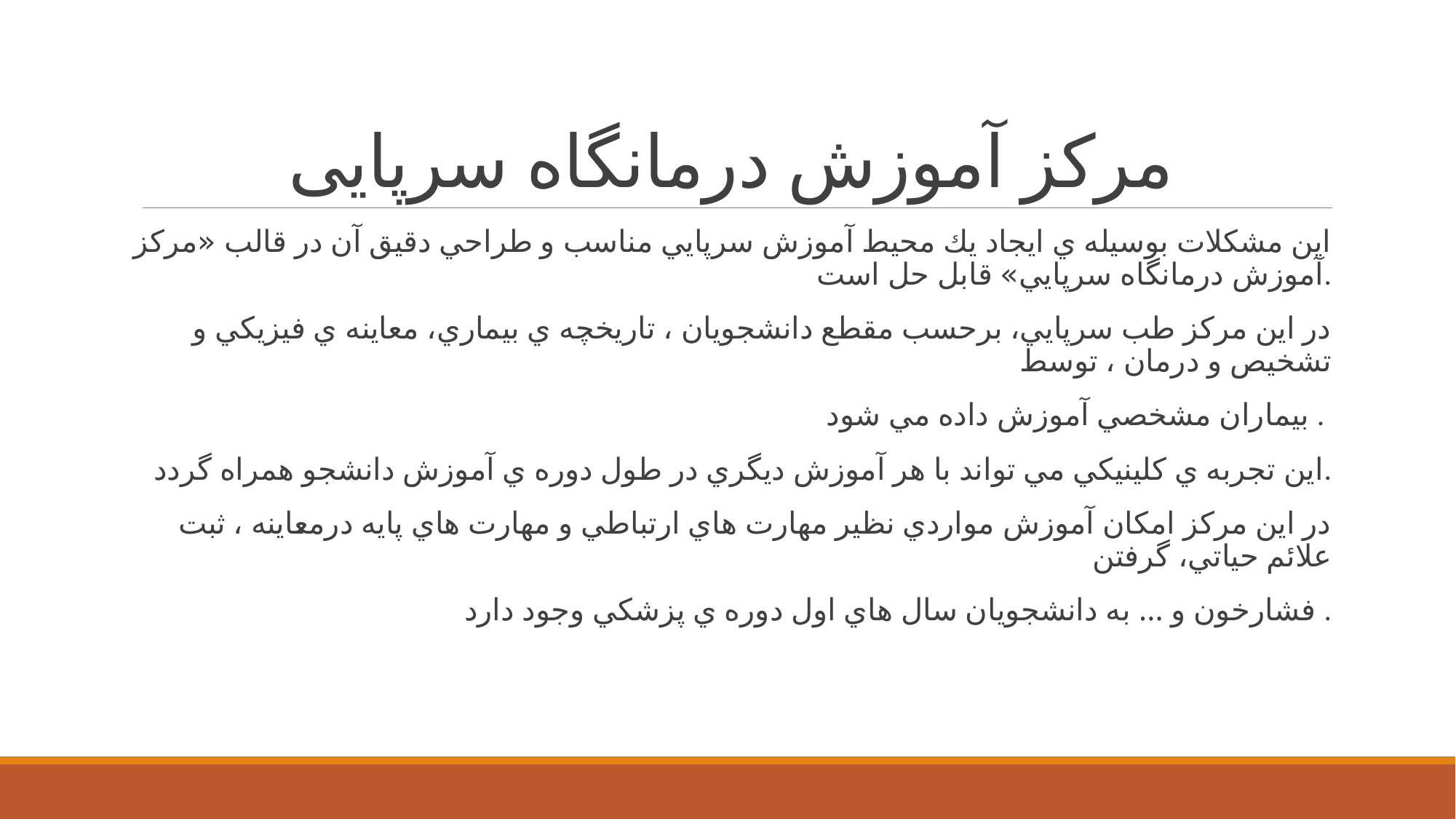

# مرکز آموزش درمانگاه سرپایی
اين مشكلات بوسيله ي ايجاد يك محيط آموزش سرپايي مناسب و طراحي دقيق آن در قالب «مركز آموزش درمانگاه سرپایي» قابل حل است.
در اين مركز طب سرپايي، برحسب مقطع دانشجويان ، تاريخچه ي بيماري، معاينه ي فيزيكي و تشخيص و درمان ، توسط
 بيماران مشخصي آموزش داده مي شود .
اين تجربه ي كلينيكي مي تواند با هر آموزش ديگري در طول دوره ي آموزش دانشجو همراه گردد.
در اين مركز امكان آموزش مواردي نظير مهارت هاي ارتباطي و مهارت هاي پايه درمعاينه ، ثبت علائم حياتي، گرفتن
 فشارخون و ... به دانشجويان سال هاي اول دوره ي پزشكي وجود دارد .